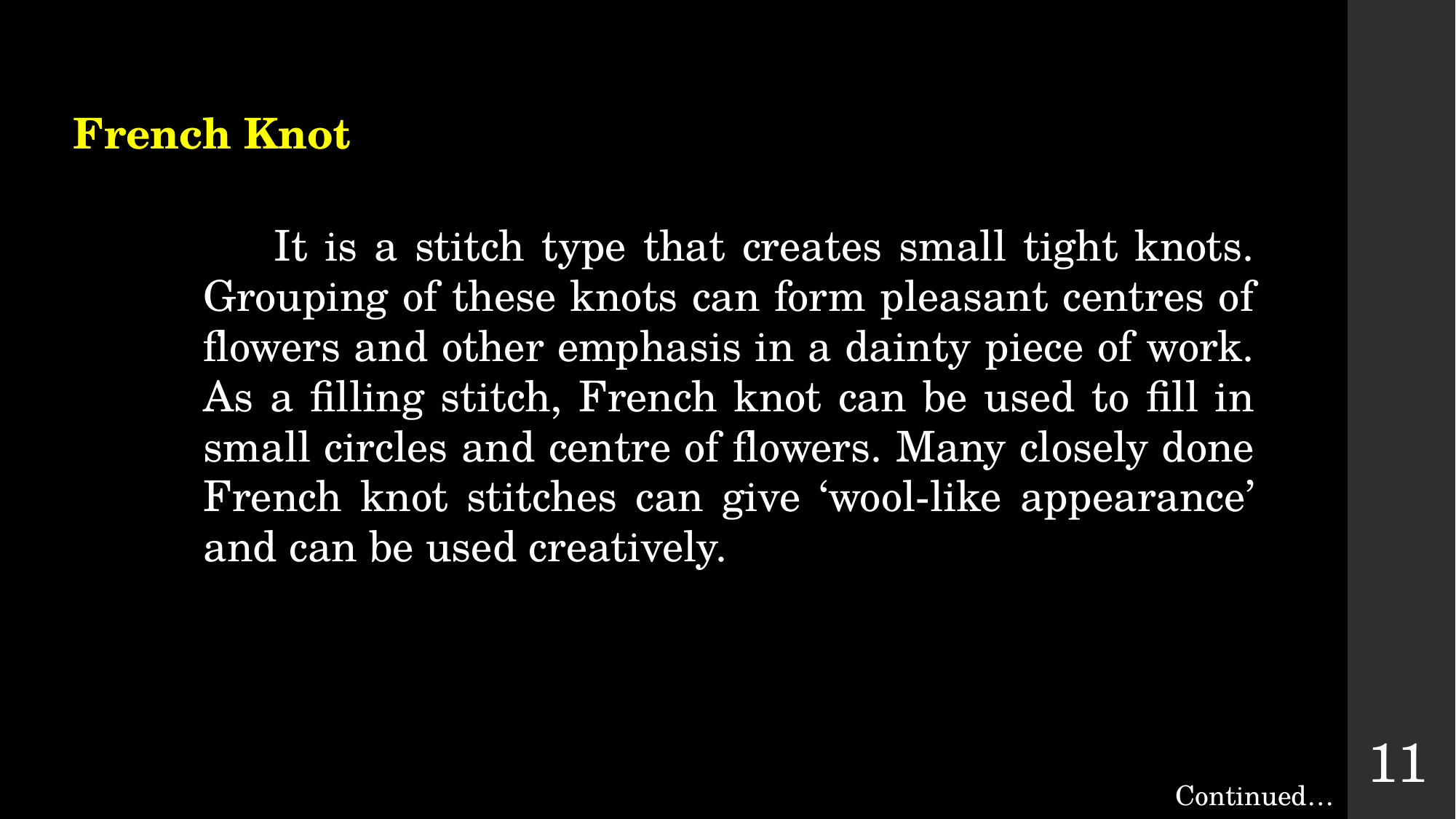

French Knot

             It is a stitch type that creates small tight knots. Grouping of these knots can form pleasant centres of flowers and other emphasis in a dainty piece of work. As a filling stitch, French knot can be used to fill in small circles and centre of flowers. Many closely done French knot stitches can give ‘wool-like appearance’ and can be used creatively.
11
Continued…